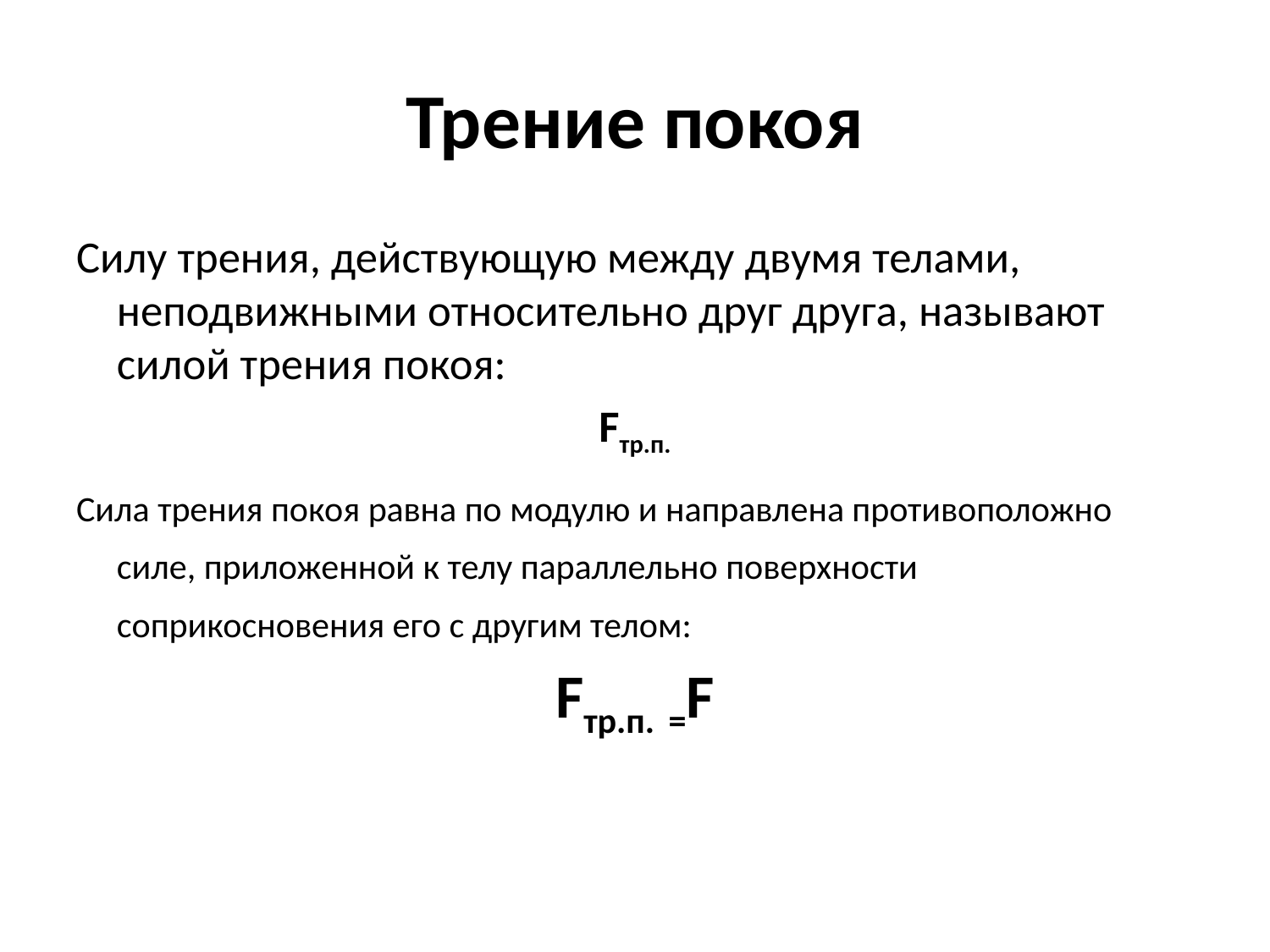

# Трение покоя
Силу трения, действующую между двумя телами, неподвижными относительно друг друга, называют силой трения покоя:
Fтр.п.
Сила трения покоя равна по модулю и направлена противоположно силе, приложенной к телу параллельно поверхности соприкосновения его с другим телом:
Fтр.п. =F